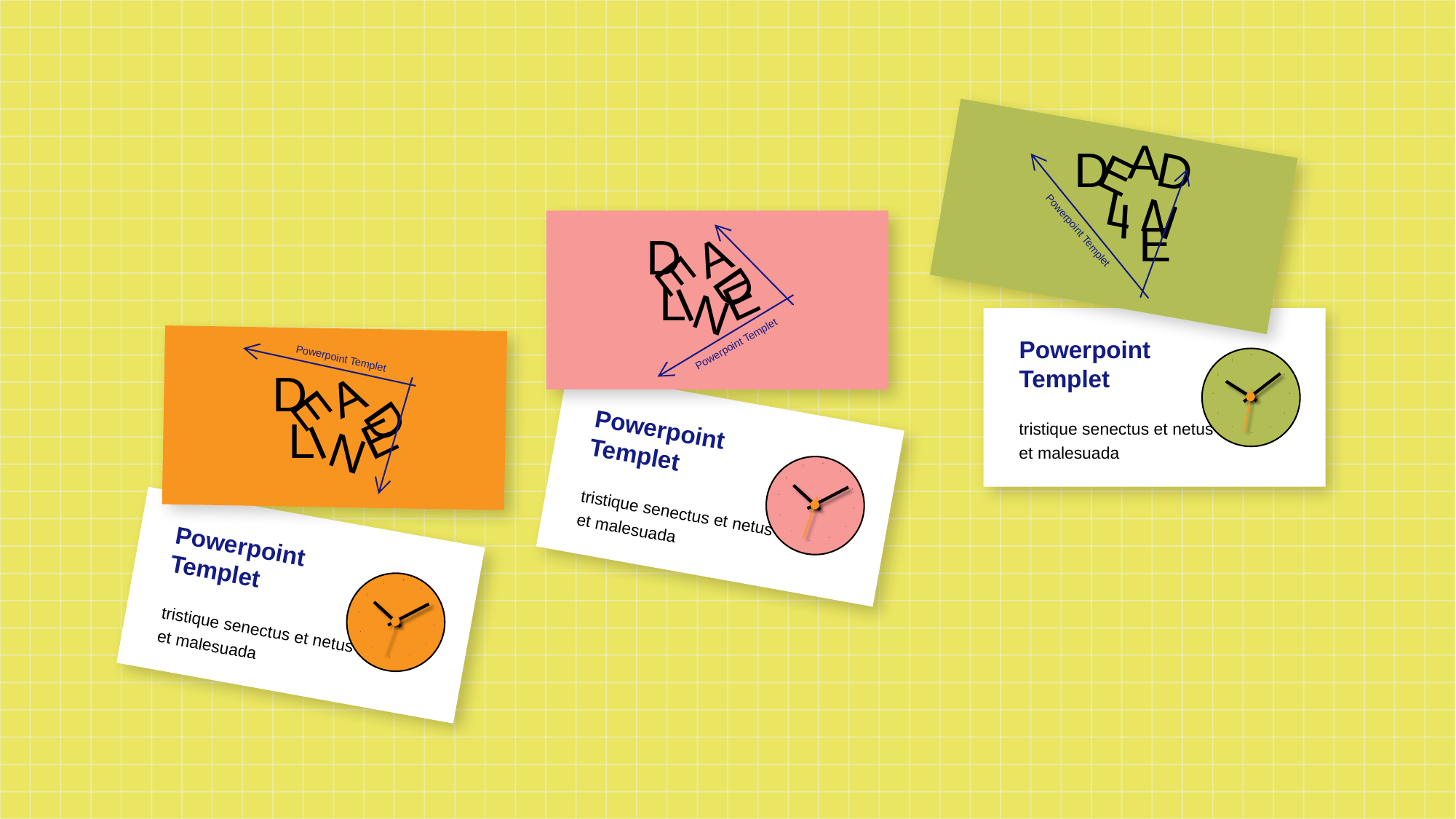

A

D
E
D
L
N
I
E

D
Powerpoint Templet
E
A
D
L
E
I
N

Powerpoint Templet

12
11
1
2
10
9
3
8
4
7
5
6
tristique senectus et netus et malesuada
Powerpoint Templet

Powerpoint Templet
D
E
A
D

Powerpoint Templet

12
11
1
2
10
9
3
8
4
7
5
6
tristique senectus et netus et malesuada
L
I
E
N

Powerpoint Templet

12
11
1
2
10
9
3
8
4
7
5
6
tristique senectus et netus et malesuada